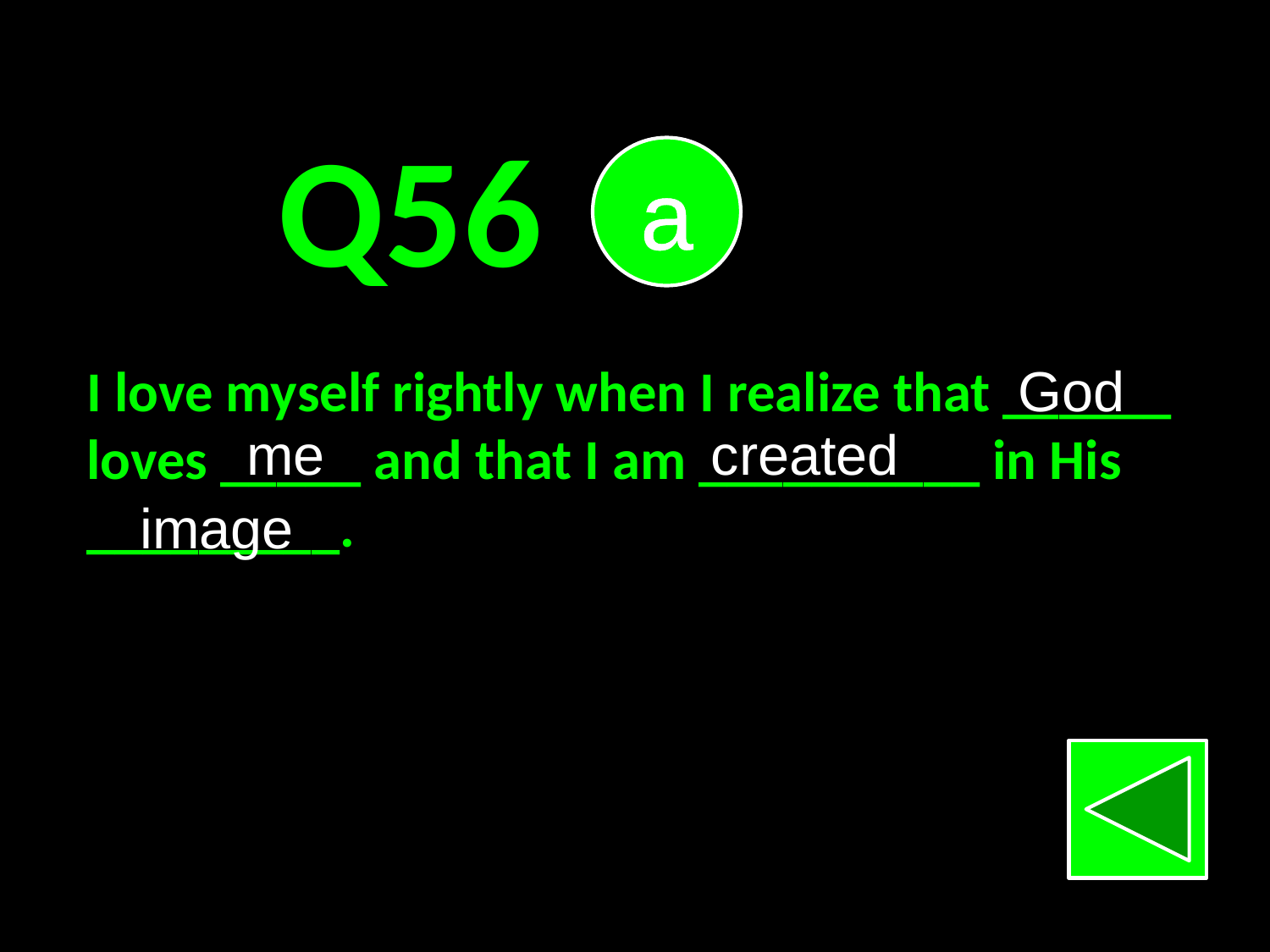

Q56
a
I love myself rightly when I realize that ______
loves _____ and that I am __________ in His
_________.
God
me
created
image